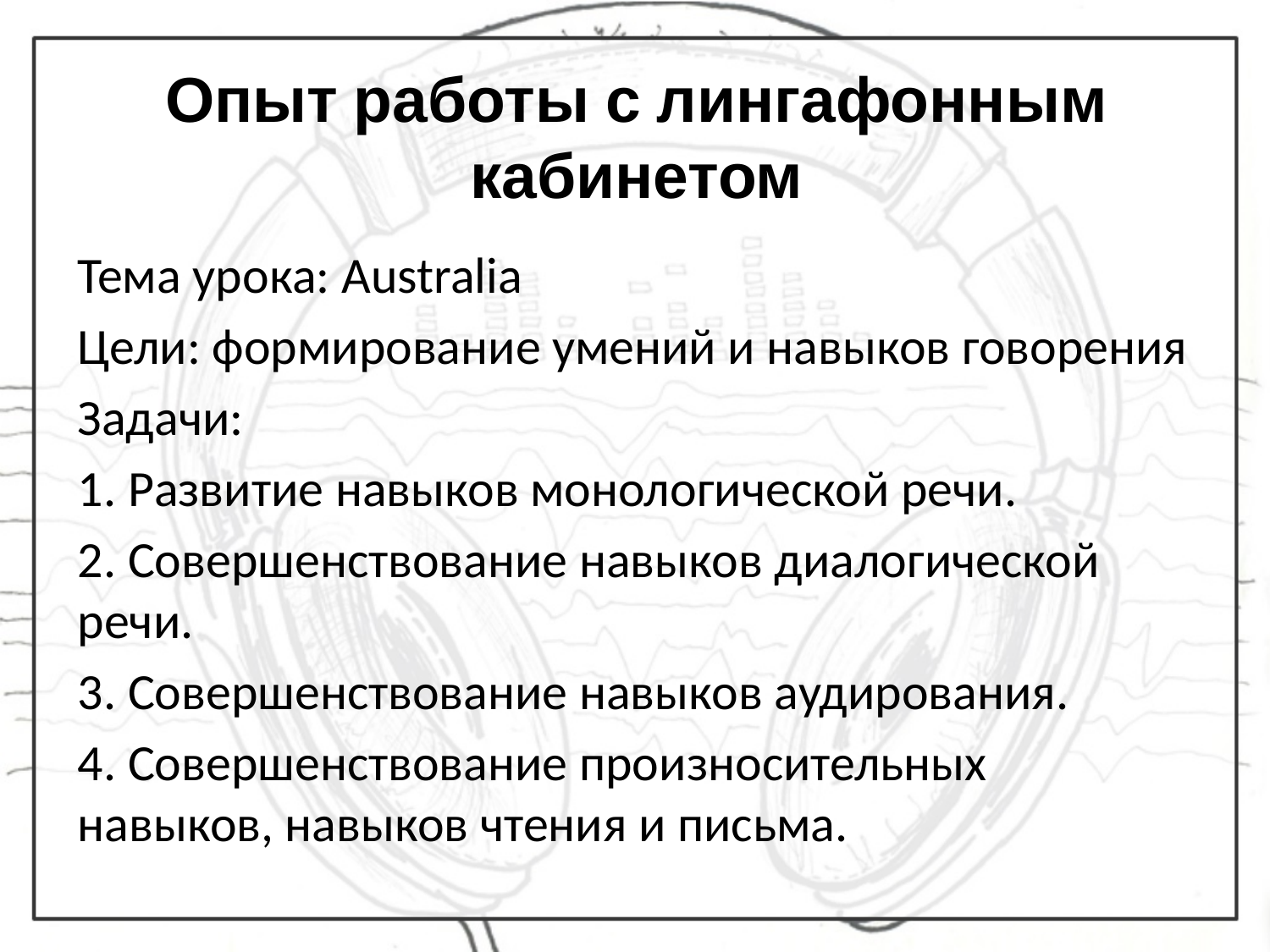

# Опыт работы с лингафонным кабинетом
Тема урока: Australia
Цели: формирование умений и навыков говорения
Задачи:
1. Развитие навыков монологической речи.
2. Совершенствование навыков диалогической речи.
3. Совершенствование навыков аудирования.
4. Совершенствование произносительных навыков, навыков чтения и письма.